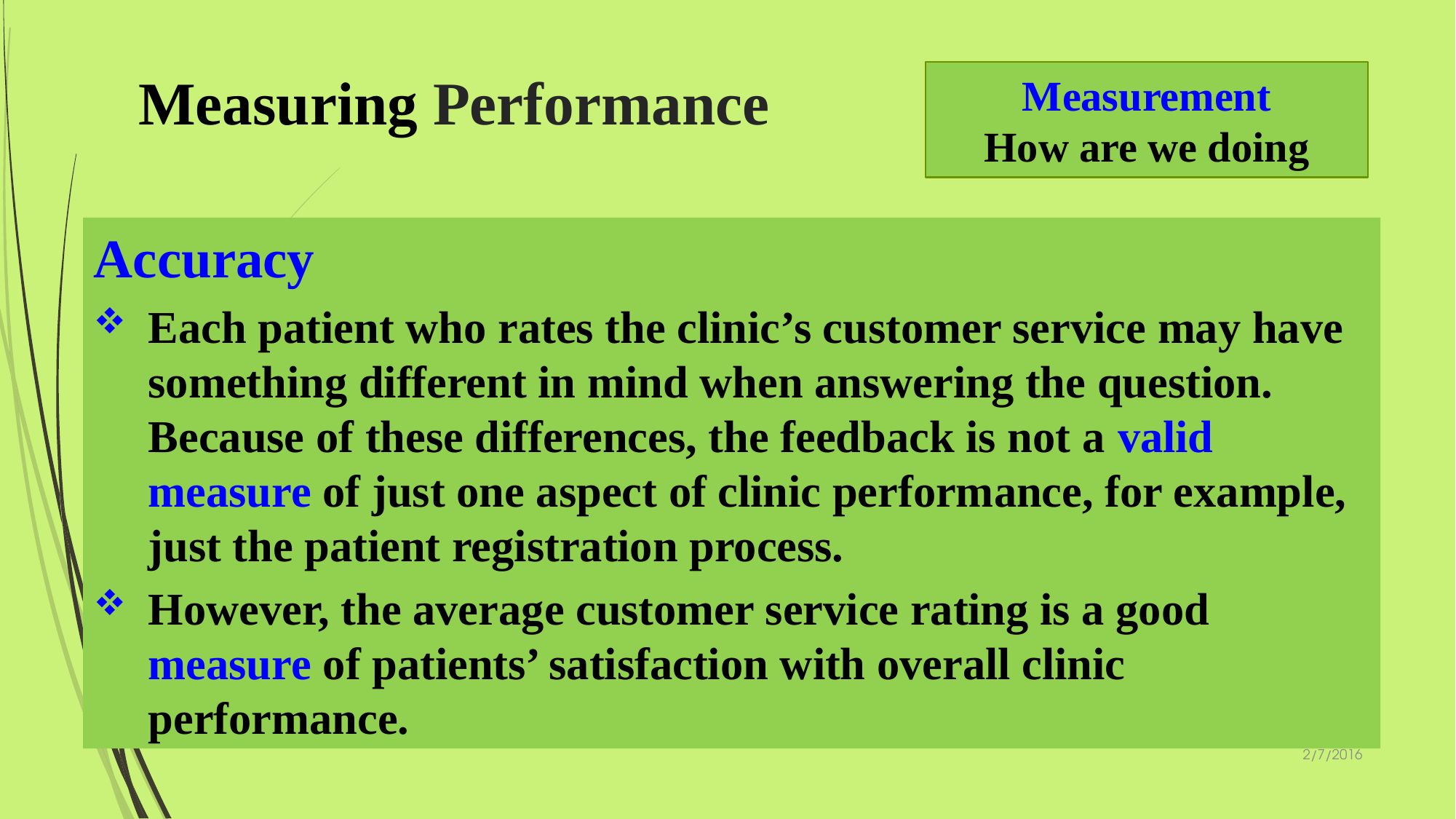

# Measuring Performance
Measurement
How are we doing

Accuracy
Each patient who rates the clinic’s customer service may have something different in mind when answering the question. Because of these differences, the feedback is not a valid measure of just one aspect of clinic performance, for example, just the patient registration process.
However, the average customer service rating is a good measure of patients’ satisfaction with overall clinic performance.
2/7/2016
Mohammed Alnaif Ph.D.